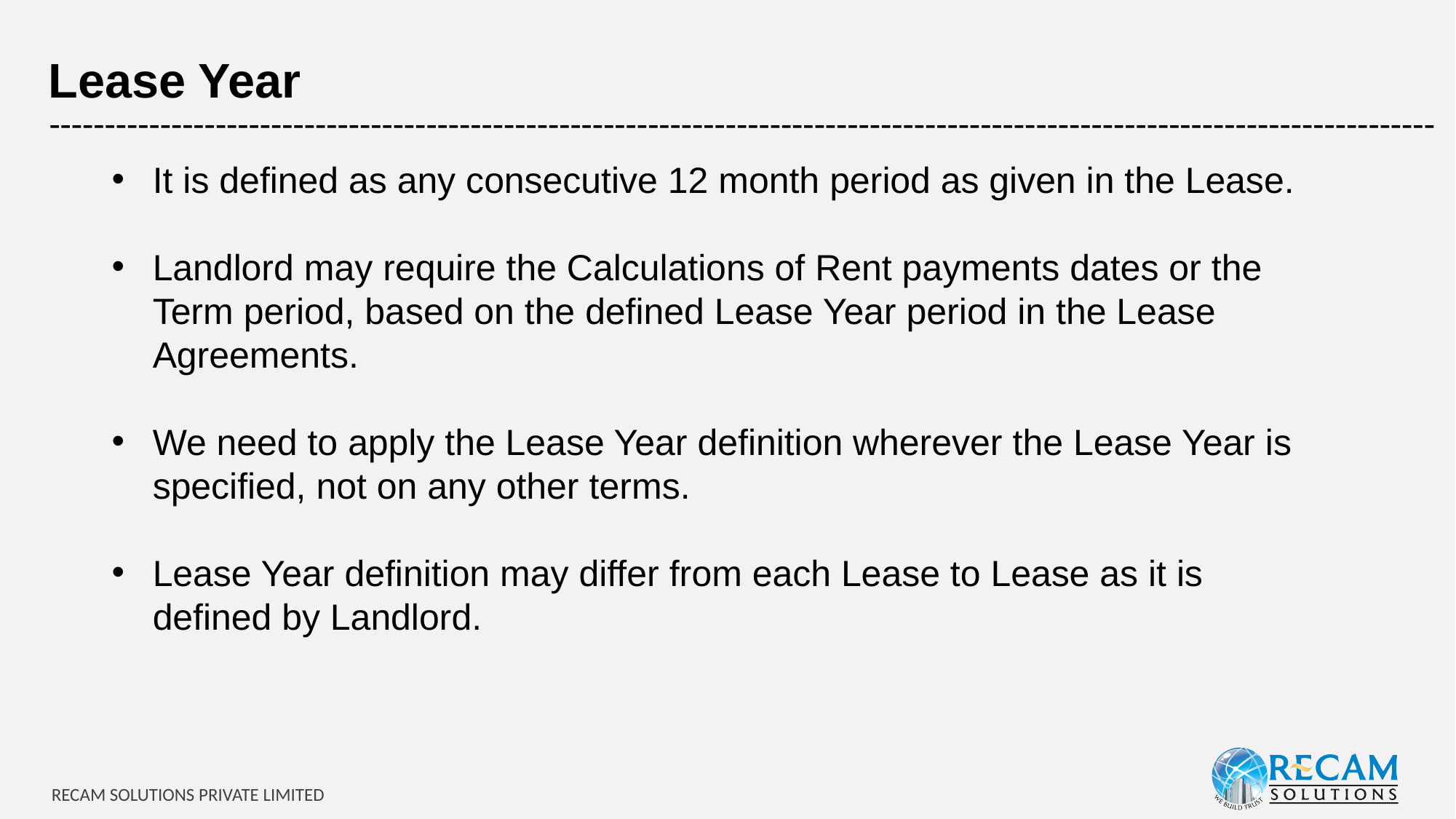

Lease Year
-----------------------------------------------------------------------------------------------------------------------------
It is defined as any consecutive 12 month period as given in the Lease.

Landlord may require the Calculations of Rent payments dates or the Term period, based on the defined Lease Year period in the Lease Agreements.

We need to apply the Lease Year definition wherever the Lease Year is specified, not on any other terms.

Lease Year definition may differ from each Lease to Lease as it is defined by Landlord.
RECAM SOLUTIONS PRIVATE LIMITED